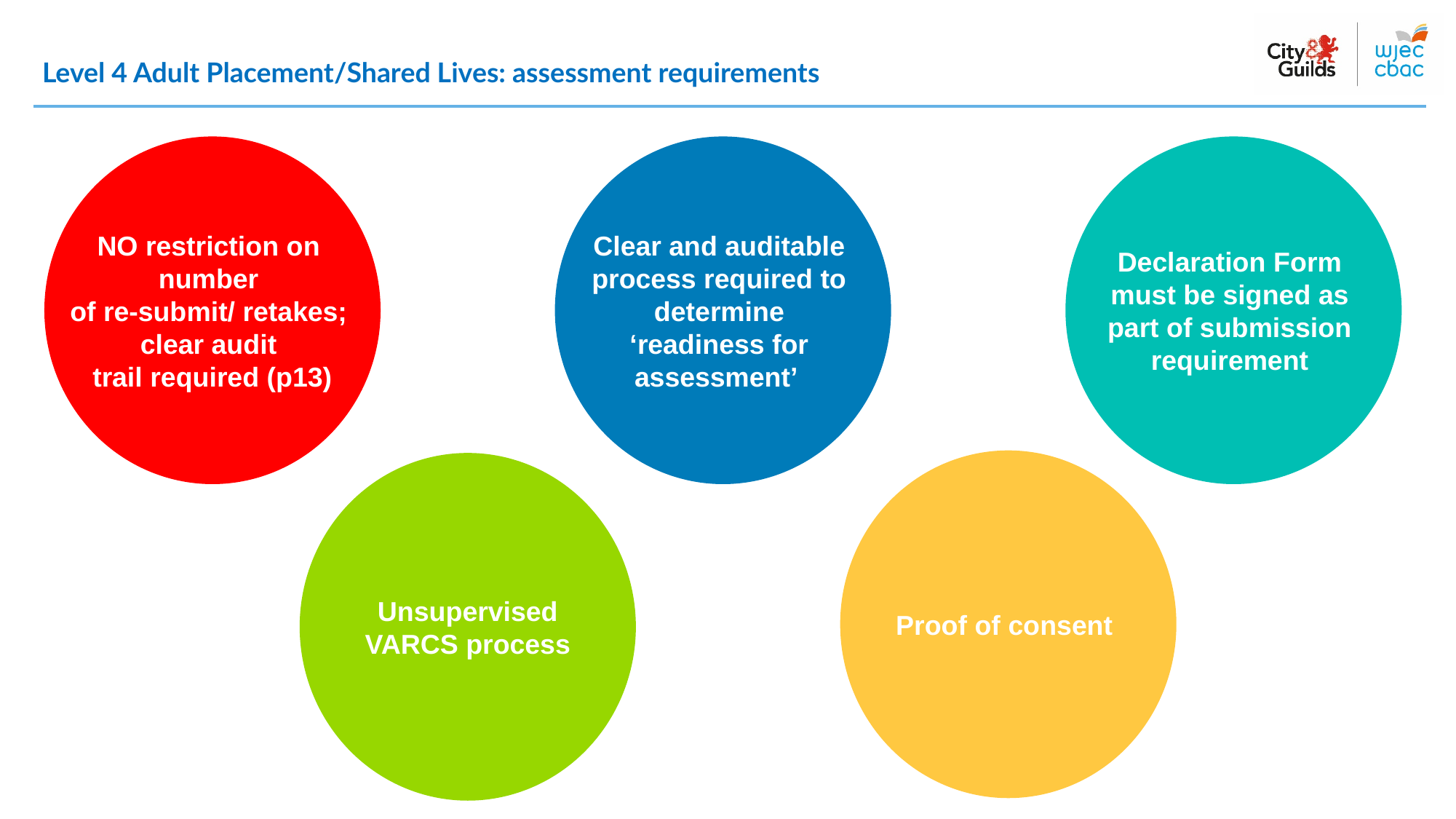

Level 4 Adult Placement/Shared Lives: assessment requirements
NO restriction on
number
of re-submit/ retakes;
clear audit
trail required (p13)

Clear and auditable
process required to
determine
‘readiness for
assessment’

Declaration Form
must be signed as
part of submission
requirement

Proof of consent
Unsupervised
 VARCS process